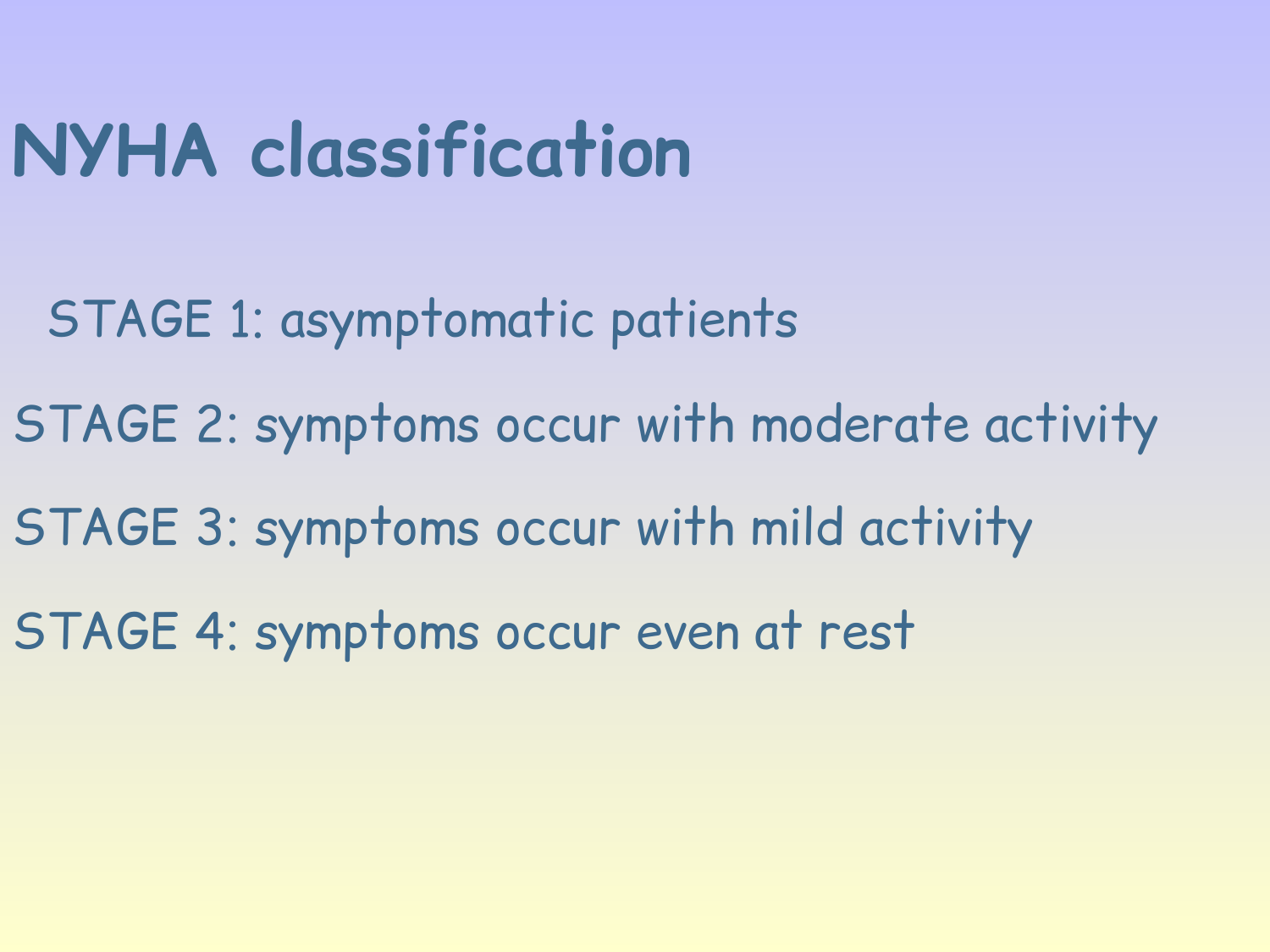

NYHA classification

  STAGE 1: asymptomatic patients

STAGE 2: symptoms occur with moderate activity

STAGE 3: symptoms occur with mild activity

STAGE 4: symptoms occur even at rest
#